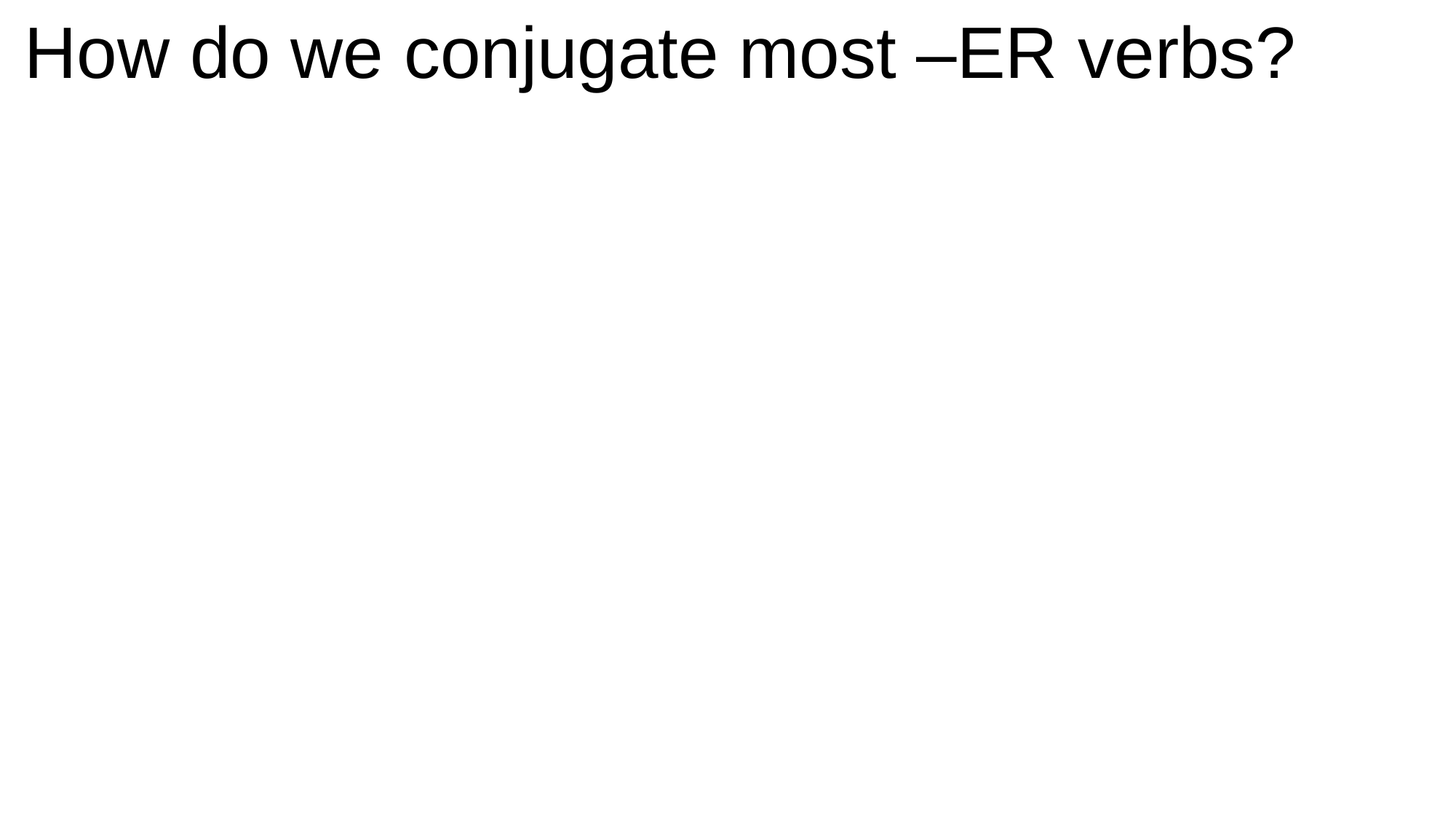

How do we conjugate most –ER verbs?